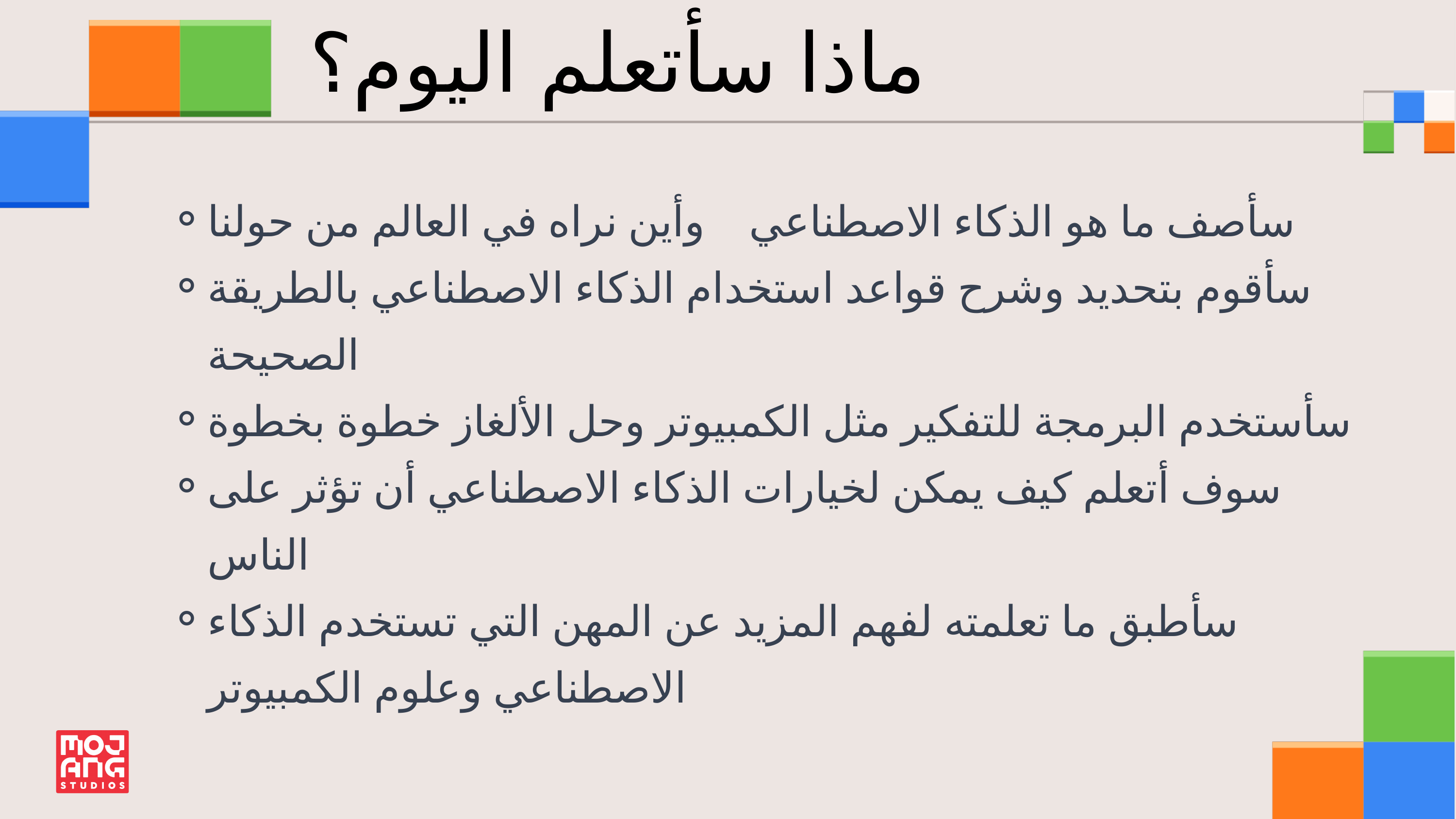

ماذا سأتعلم اليوم؟
سأصف ما هو الذكاء الاصطناعي    وأين نراه في العالم من حولنا
سأقوم بتحديد وشرح قواعد استخدام الذكاء الاصطناعي بالطريقة الصحيحة
سأستخدم البرمجة للتفكير مثل الكمبيوتر وحل الألغاز خطوة بخطوة
سوف أتعلم كيف يمكن لخيارات الذكاء الاصطناعي أن تؤثر على الناس
سأطبق ما تعلمته لفهم المزيد عن المهن التي تستخدم الذكاء الاصطناعي وعلوم الكمبيوتر